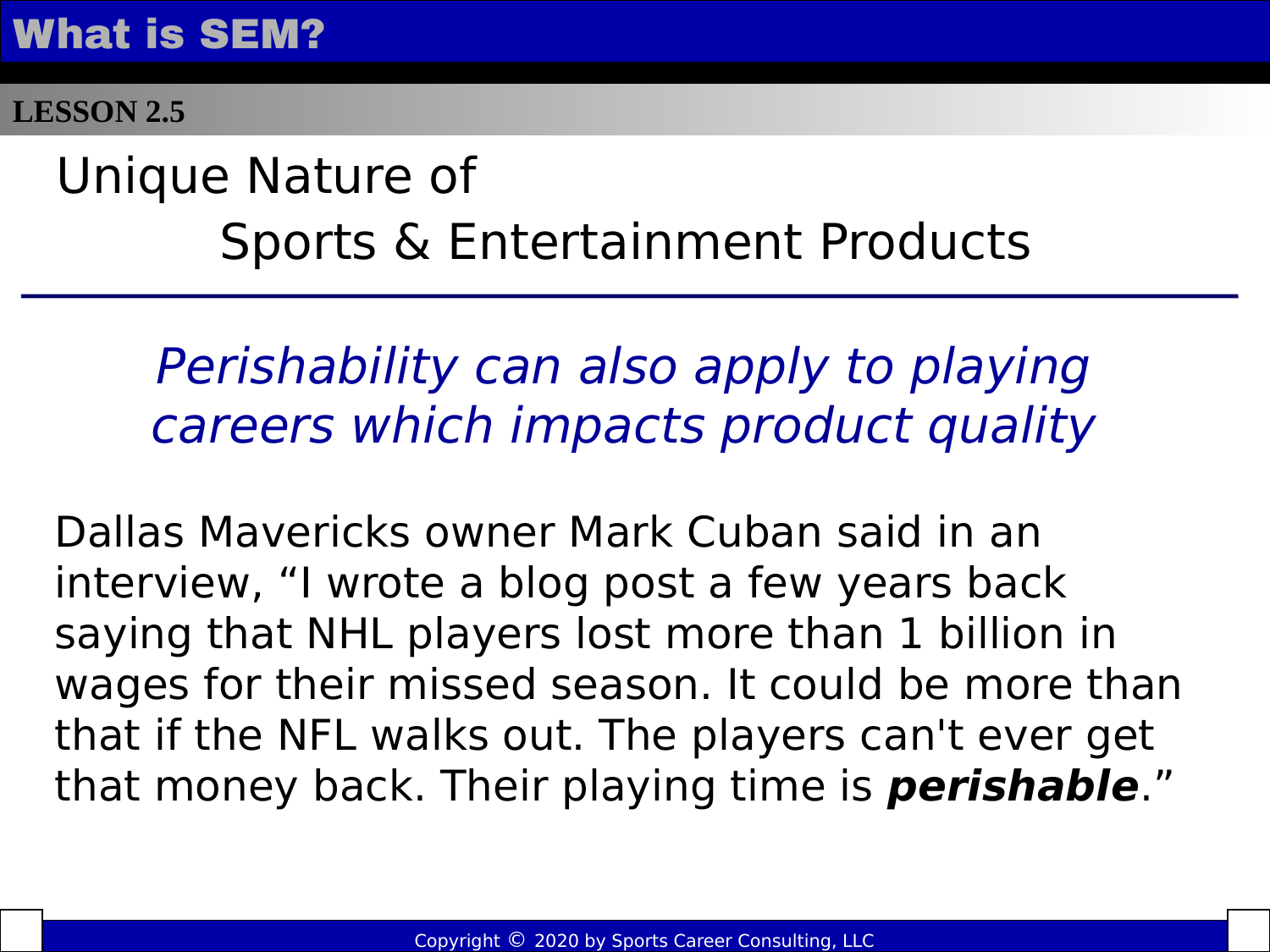

What is SEM?
LESSON 2.5
Unique Nature of                                                Sports & Entertainment Products

Perishability can also apply to playing careers which impacts product quality
Dallas Mavericks owner Mark Cuban said in an interview, “I wrote a blog post a few years back saying that NHL players lost more than 1 billion in wages for their missed season. It could be more than that if the NFL walks out. The players can't ever get that money back. Their playing time is perishable.”
Copyright © 2020 by Sports Career Consulting, LLC